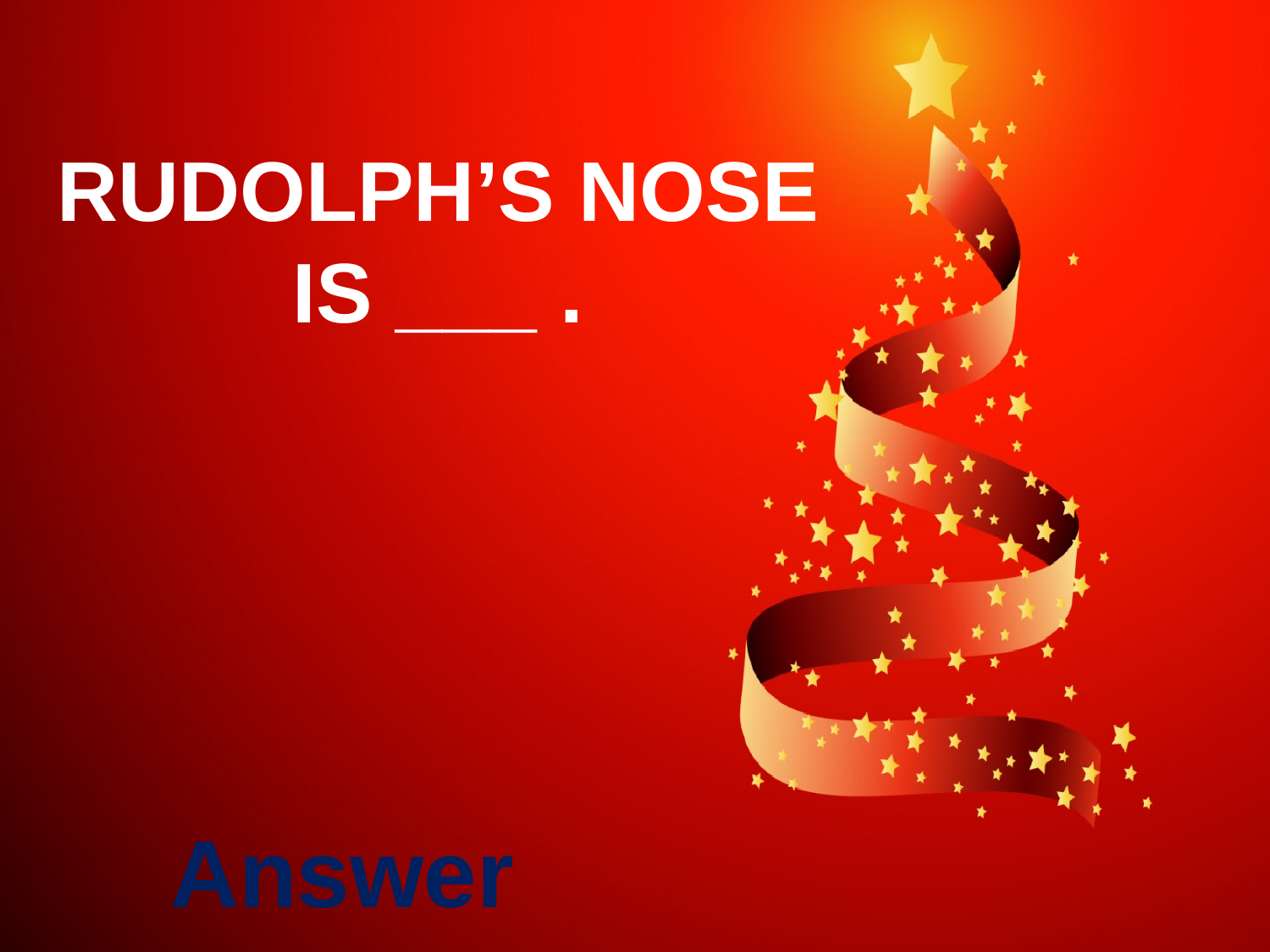

# Rudolph’s nose is ___ .
Answer